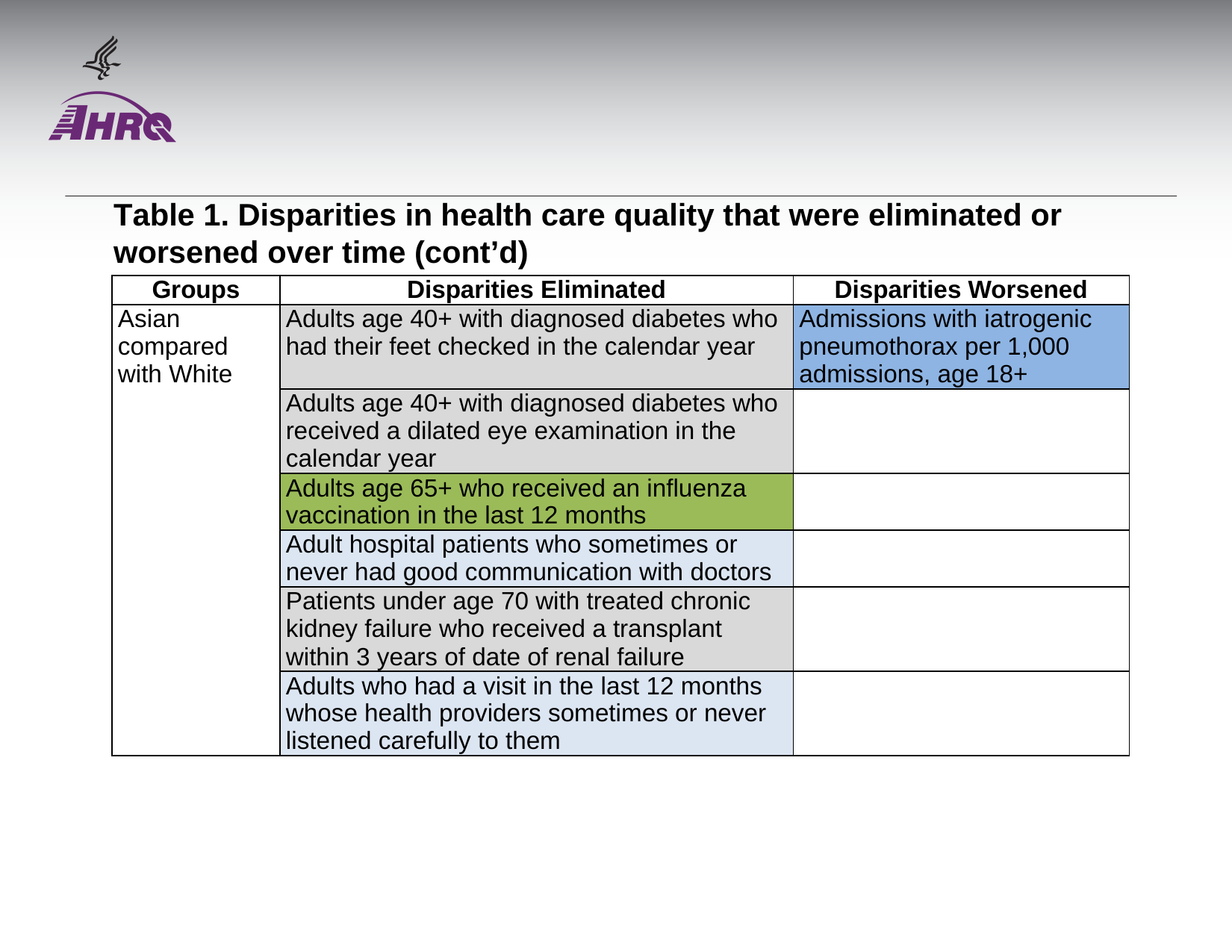

#

Table 1. Disparities in health care quality that were eliminated or worsened over time (cont’d)
| Groups | Disparities Eliminated | Disparities Worsened |
| --- | --- | --- |
| Asian compared with White | Adults age 40+ with diagnosed diabetes who had their feet checked in the calendar year | Admissions with iatrogenic pneumothorax per 1,000 admissions, age 18+ |
|  | Adults age 40+ with diagnosed diabetes who received a dilated eye examination in the calendar year |  |
|  | Adults age 65+ who received an influenza vaccination in the last 12 months |  |
|  | Adult hospital patients who sometimes or never had good communication with doctors |  |
|  | Patients under age 70 with treated chronic kidney failure who received a transplant within 3 years of date of renal failure |  |
|  | Adults who had a visit in the last 12 months whose health providers sometimes or never listened carefully to them |  |